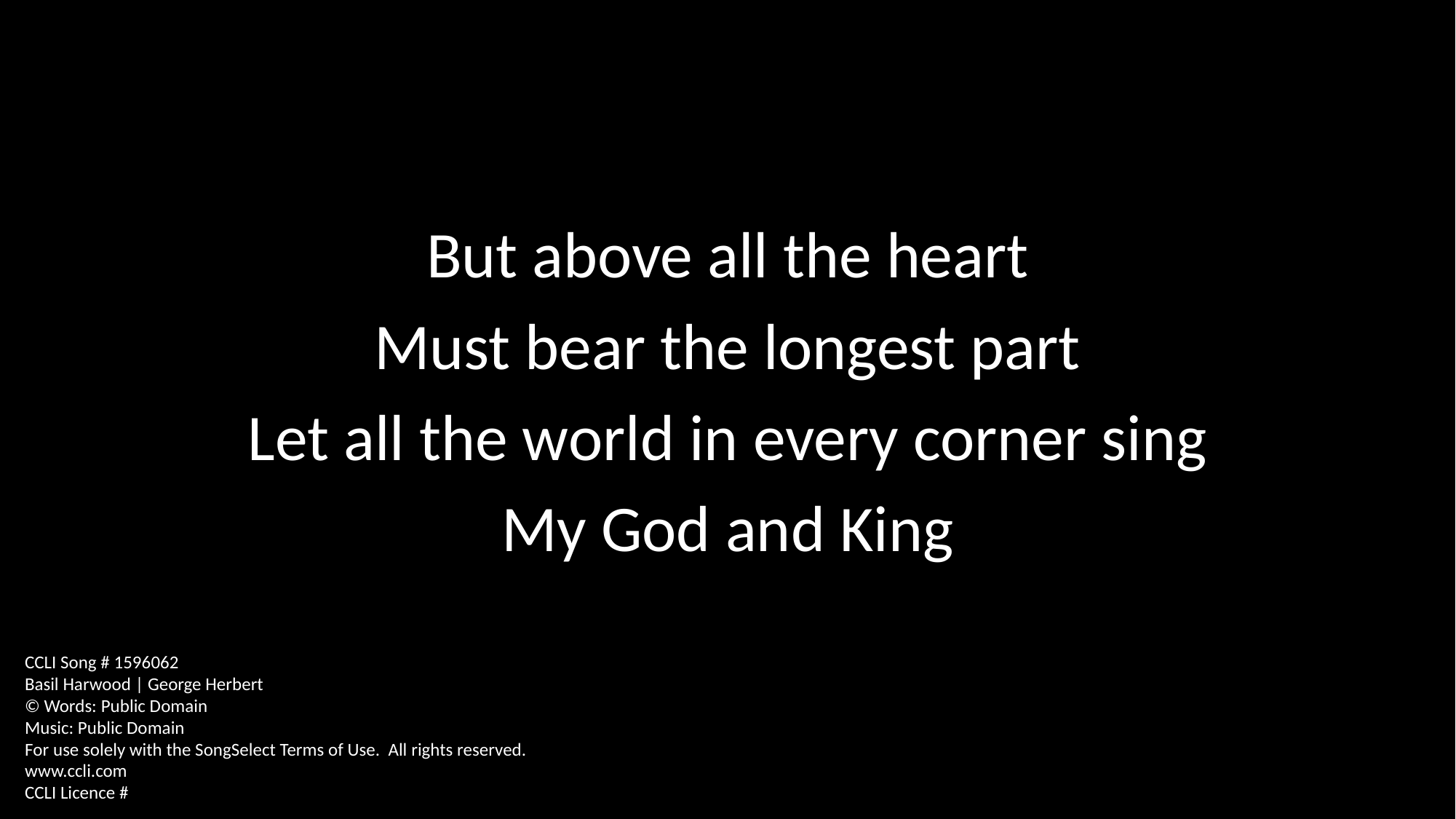

But above all the heart
Must bear the longest part
Let all the world in every corner sing
My God and King
CCLI Song # 1596062
Basil Harwood | George Herbert
© Words: Public Domain
Music: Public Domain
For use solely with the SongSelect Terms of Use.  All rights reserved. www.ccli.com
CCLI Licence #